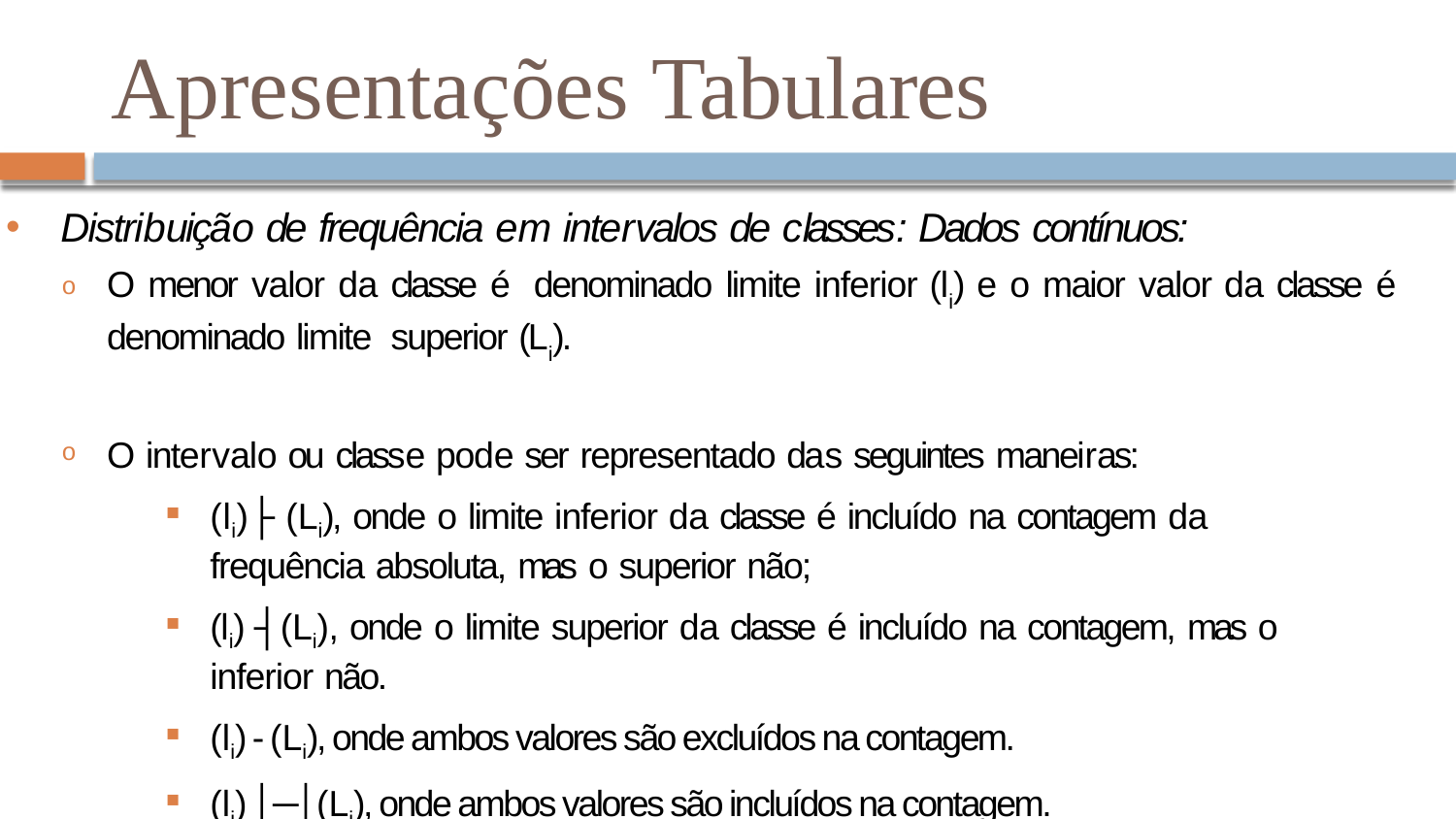

# Apresentações Tabulares
Distribuição de frequência em intervalos de classes: Dados contínuos:
O menor valor da classe é  denominado limite inferior (li) e o maior valor da classe é denominado limite  superior (Li).

O intervalo ou classe pode ser representado das seguintes maneiras:
(li)├ (Li), onde o limite inferior da classe é incluído na contagem da  frequência absoluta, mas o superior não;
(li) ┤(Li), onde o limite superior da classe é incluído na contagem, mas o  inferior não.
(li) - (Li), onde ambos valores são excluídos na contagem.
(li) │─│(Li), onde ambos valores são incluídos na contagem.